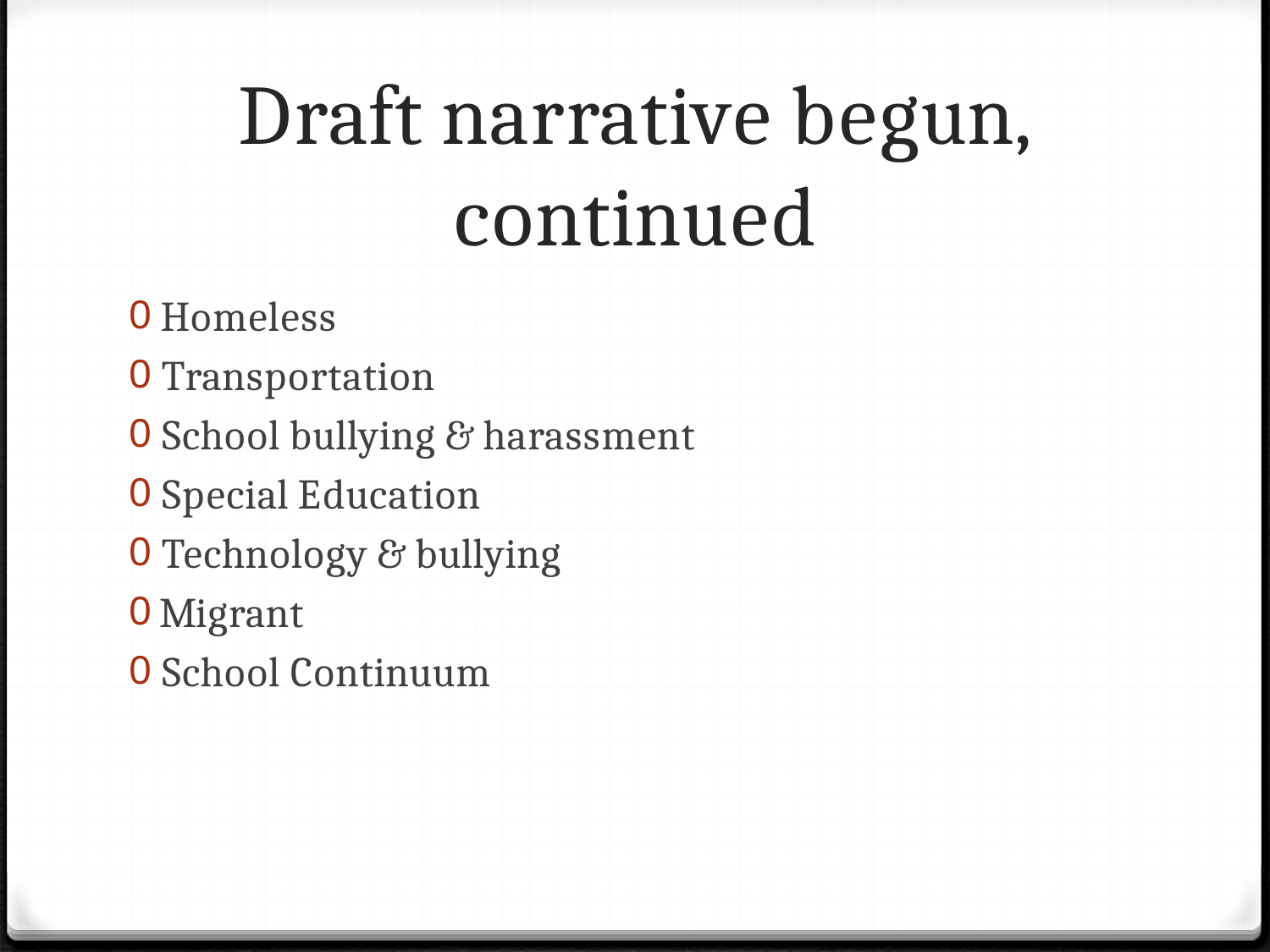

# Draft narrative begun, continued
Homeless
Transportation
School bullying & harassment
Special Education
Technology & bullying
Migrant
School Continuum